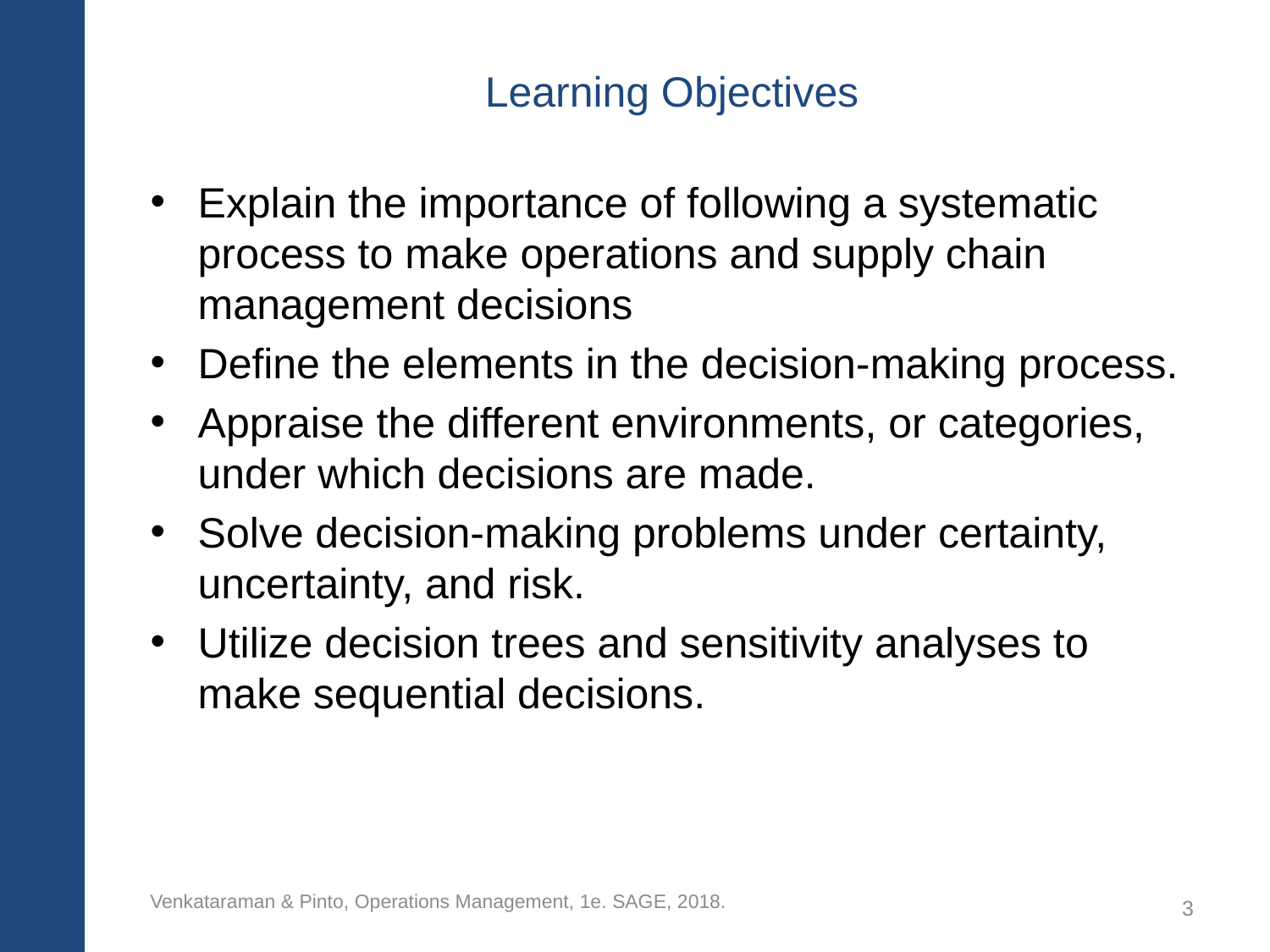

# Learning Objectives
Explain the importance of following a systematic process to make operations and supply chain management decisions
Define the elements in the decision-making process.
Appraise the different environments, or categories, under which decisions are made.
Solve decision-making problems under certainty, uncertainty, and risk.
Utilize decision trees and sensitivity analyses to make sequential decisions.
Venkataraman & Pinto, Operations Management, 1e. SAGE, 2018.
3